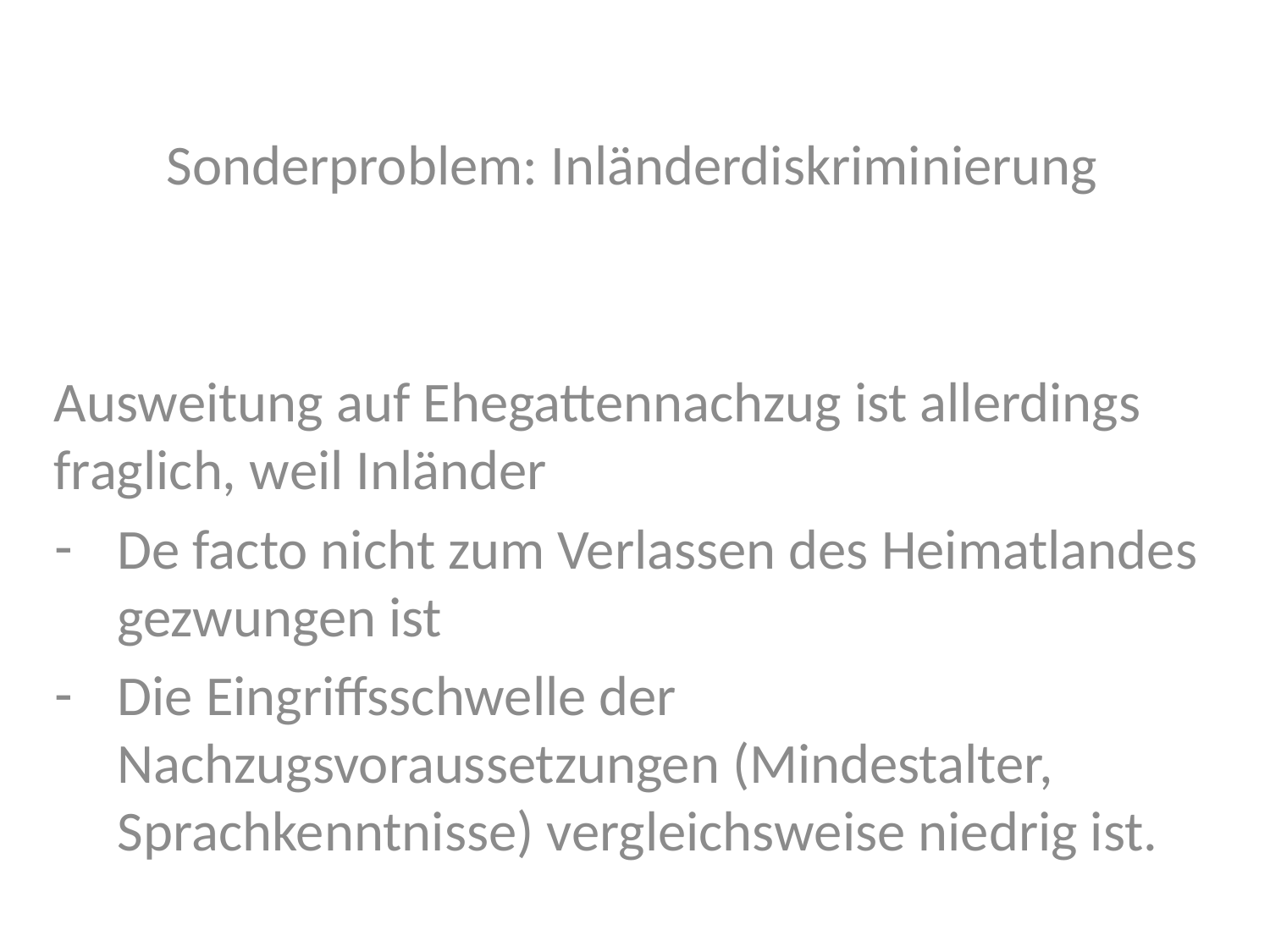

Sonderproblem: Inländerdiskriminierung

Ausweitung auf Ehegattennachzug ist allerdings fraglich, weil Inländer
De facto nicht zum Verlassen des Heimatlandes gezwungen ist
Die Eingriffsschwelle der Nachzugsvoraussetzungen (Mindestalter, Sprachkenntnisse) vergleichsweise niedrig ist.